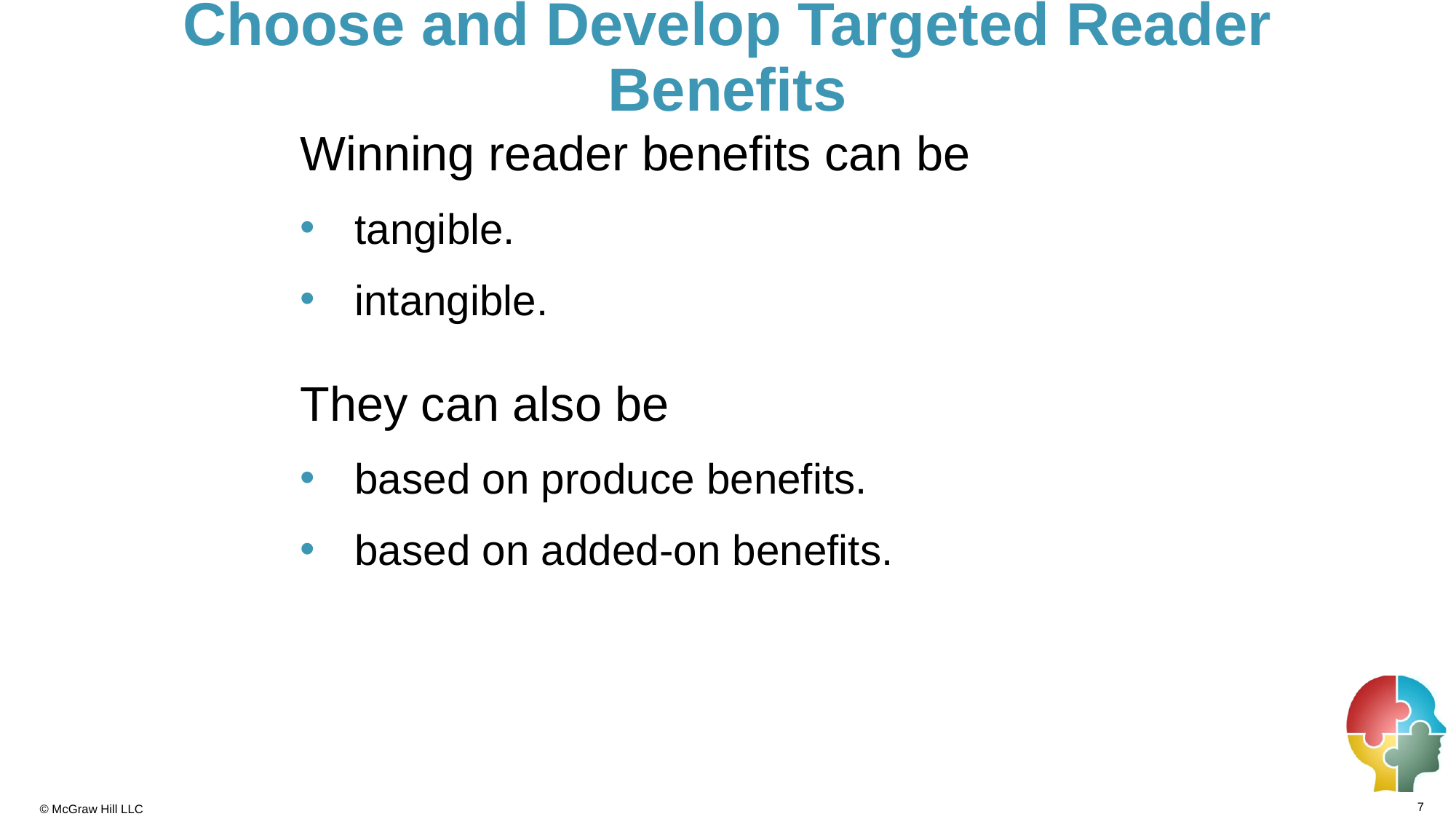

# Choose and Develop Targeted Reader Benefits
Winning reader benefits can be
tangible.
intangible.
They can also be
based on produce benefits.
based on added-on benefits.
7